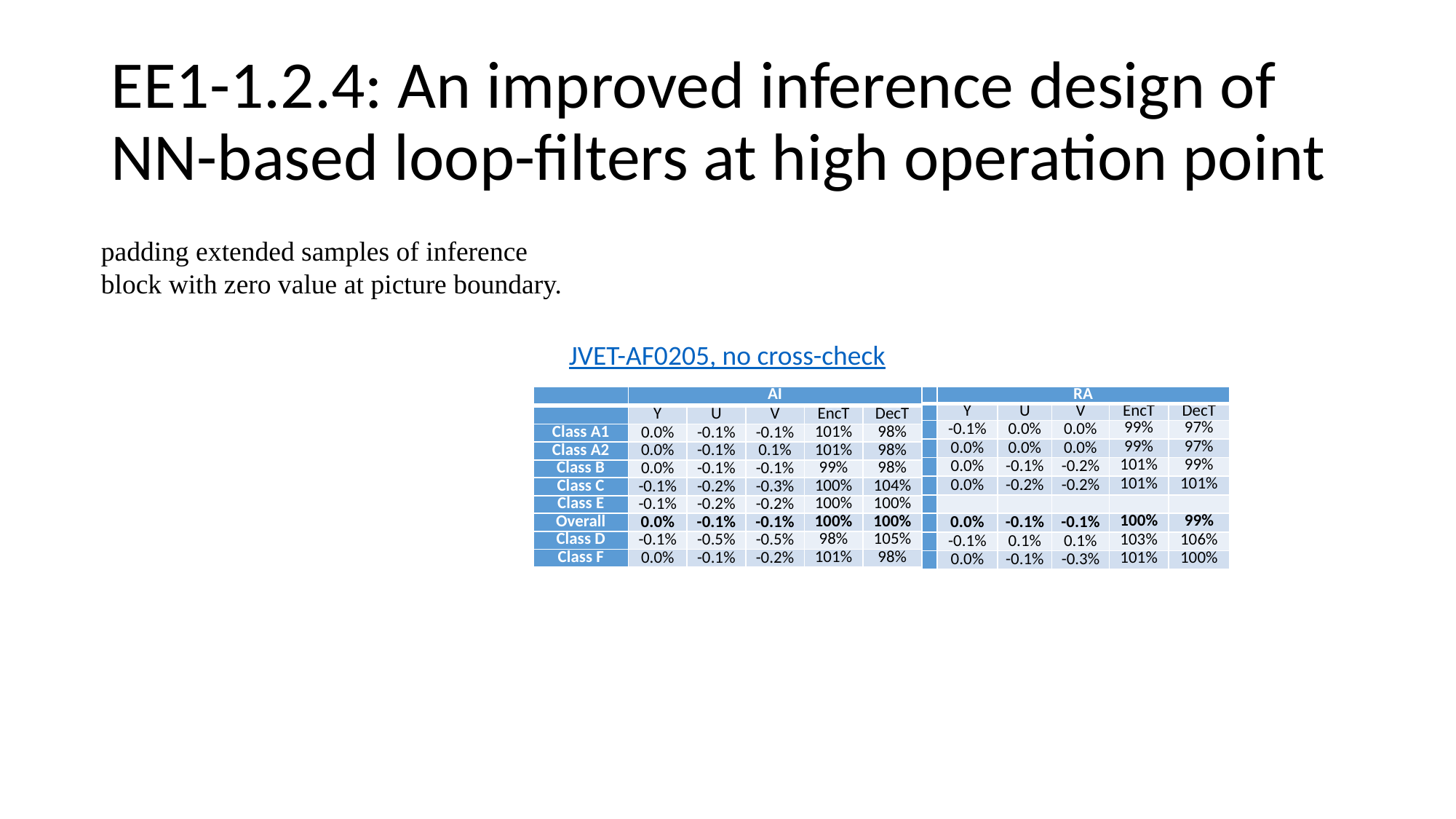

# EE1-1.2.4: An improved inference design of NN-based loop-filters at high operation point
padding extended samples of inference block with zero value at picture boundary.
JVET-AF0205, no cross-check
|  | AI |  |  |  |  |
| --- | --- | --- | --- | --- | --- |
|  | Y | U | V | EncT | DecT |
| Class A1 | 0.0% | -0.1% | -0.1% | 101% | 98% |
| Class A2 | 0.0% | -0.1% | 0.1% | 101% | 98% |
| Class B | 0.0% | -0.1% | -0.1% | 99% | 98% |
| Class C | -0.1% | -0.2% | -0.3% | 100% | 104% |
| Class E | -0.1% | -0.2% | -0.2% | 100% | 100% |
| Overall | 0.0% | -0.1% | -0.1% | 100% | 100% |
| Class D | -0.1% | -0.5% | -0.5% | 98% | 105% |
| Class F | 0.0% | -0.1% | -0.2% | 101% | 98% |
|  | RA |  |  |  |  |
| --- | --- | --- | --- | --- | --- |
|  | Y | U | V | EncT | DecT |
|  | -0.1% | 0.0% | 0.0% | 99% | 97% |
|  | 0.0% | 0.0% | 0.0% | 99% | 97% |
|  | 0.0% | -0.1% | -0.2% | 101% | 99% |
|  | 0.0% | -0.2% | -0.2% | 101% | 101% |
|  |  |  |  |  |  |
|  | 0.0% | -0.1% | -0.1% | 100% | 99% |
|  | -0.1% | 0.1% | 0.1% | 103% | 106% |
|  | 0.0% | -0.1% | -0.3% | 101% | 100% |